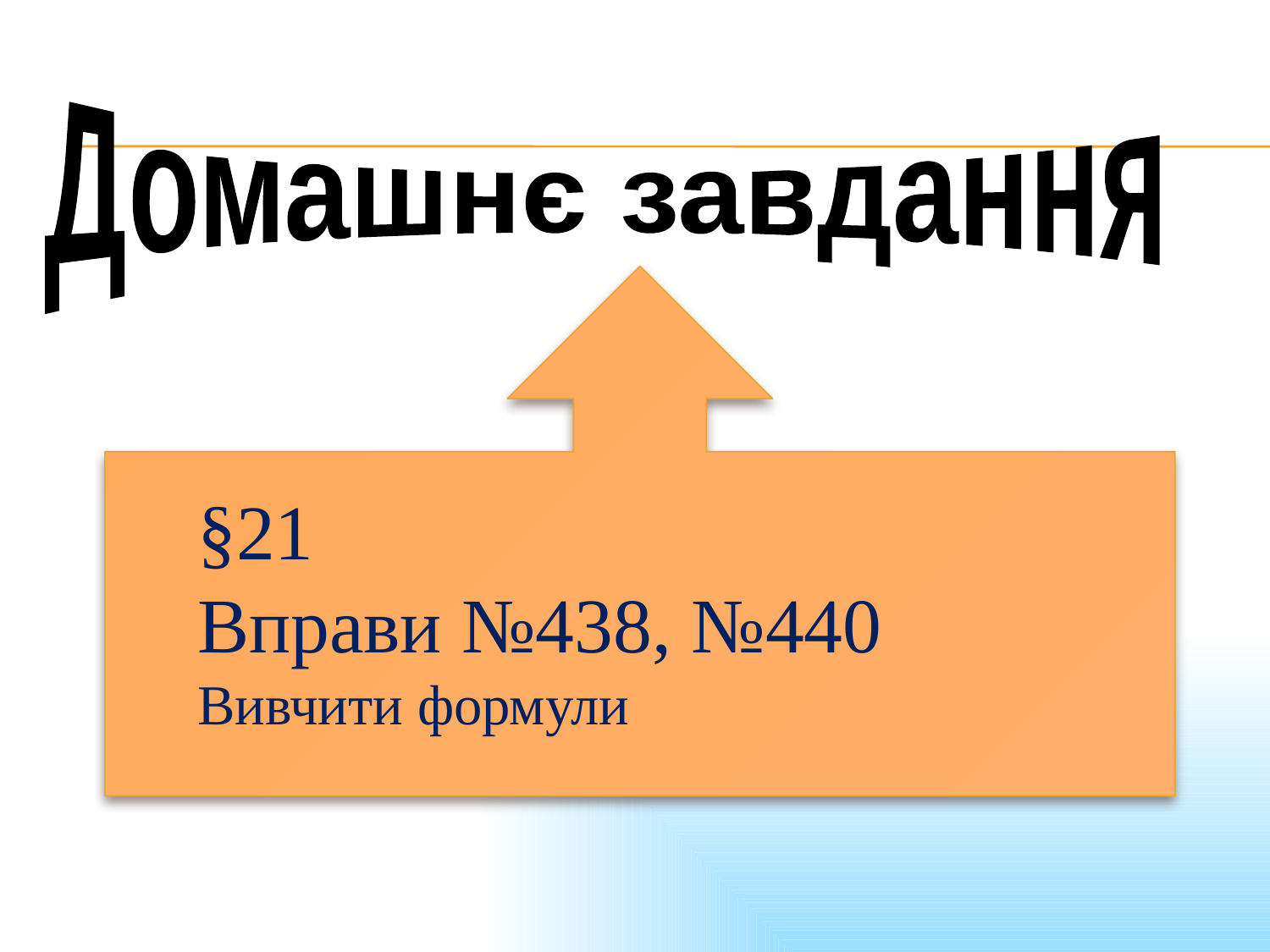

Домашнє завдання

§21
Вправи №438, №440
Вивчити формули